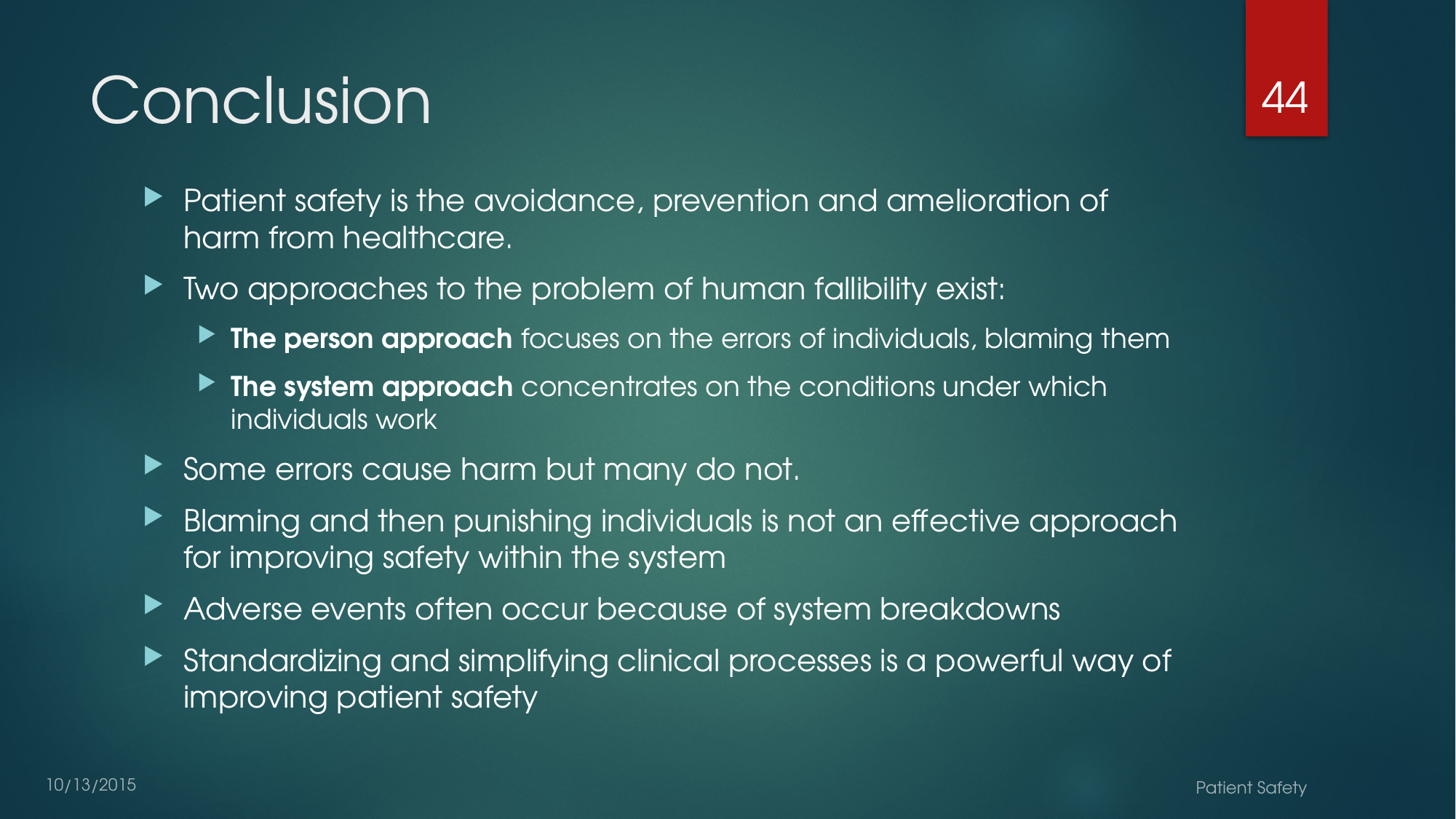

44
# Conclusion
Patient safety is the avoidance, prevention and amelioration of harm from healthcare.
Two approaches to the problem of human fallibility exist:
The person approach focuses on the errors of individuals, blaming them
The system approach concentrates on the conditions under which individuals work
Some errors cause harm but many do not.
Blaming and then punishing individuals is not an effective approach for improving safety within the system
Adverse events often occur because of system breakdowns
Standardizing and simplifying clinical processes is a powerful way of improving patient safety

10/13/2015
Patient Safety